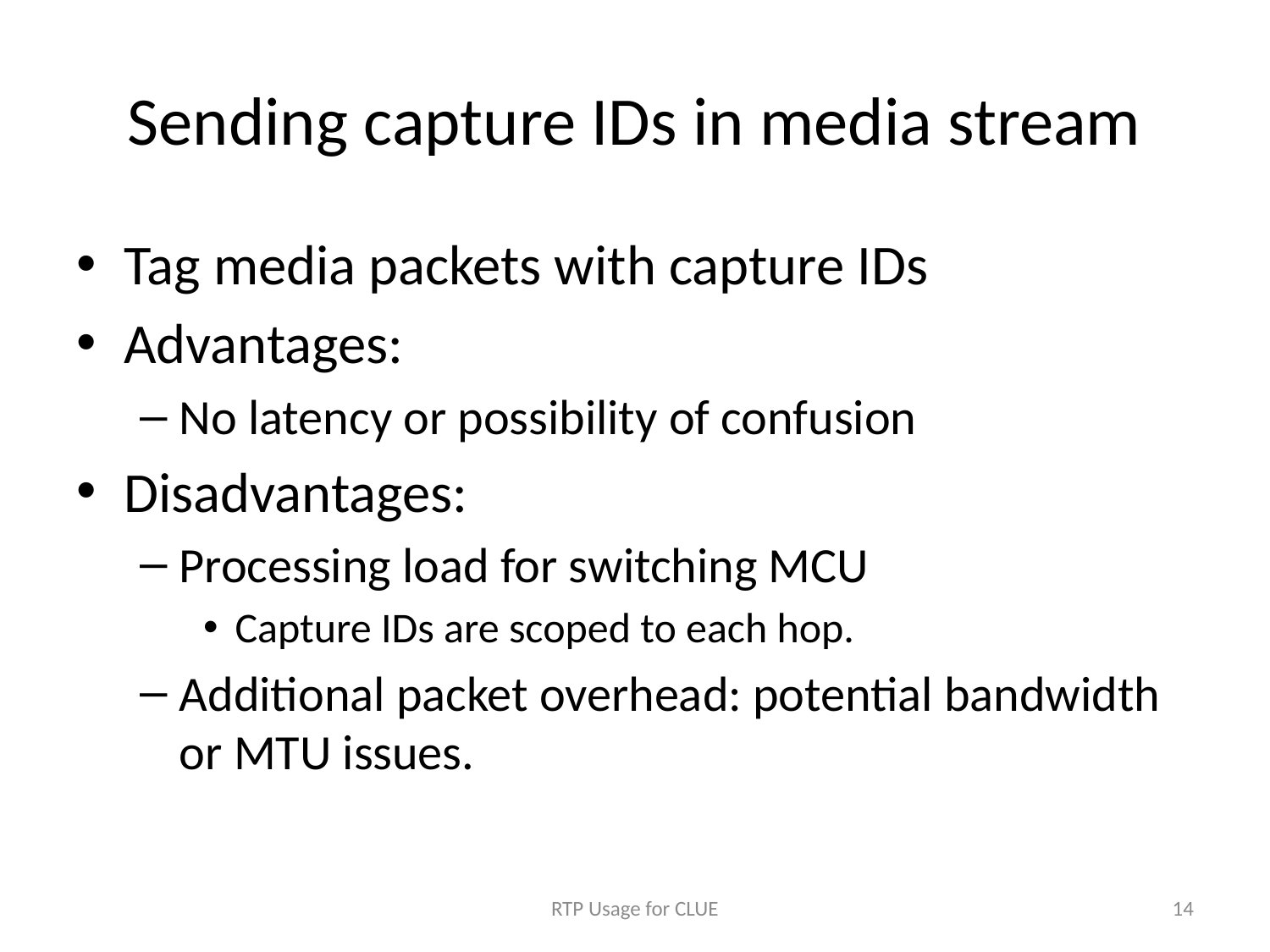

# Sending capture IDs in media stream
Tag media packets with capture IDs
Advantages:
No latency or possibility of confusion
Disadvantages:
Processing load for switching MCU
Capture IDs are scoped to each hop.
Additional packet overhead: potential bandwidth or MTU issues.
RTP Usage for CLUE
14